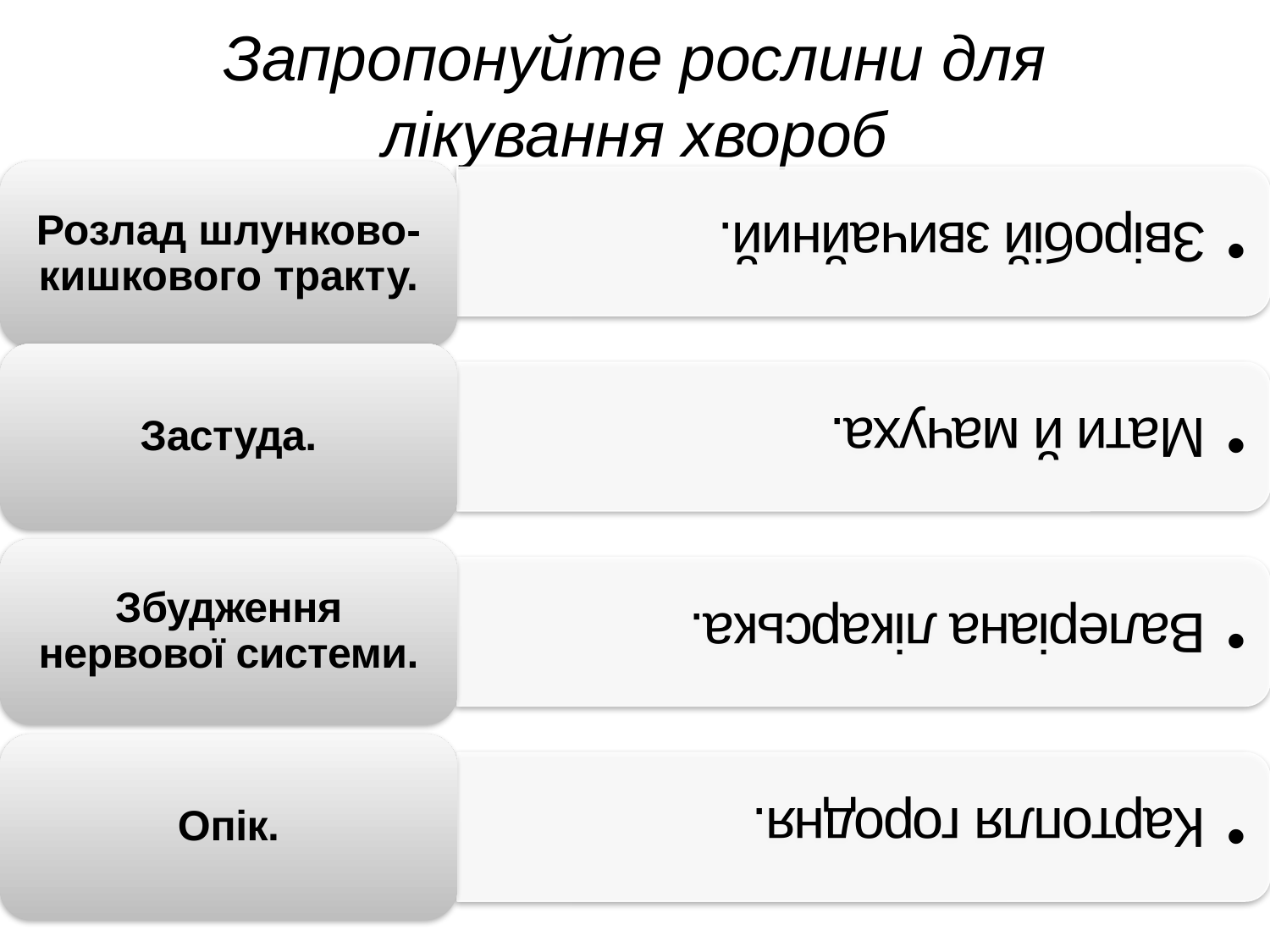

# Запропонуйте рослини для лікування хвороб
Звіробій звичайний.
Розлад шлунково-кишкового тракту.
Мати й мачуха.
Застуда.
Валеріана лікарська.
Збудження нервової системи.
Картопля городня.
Опік.